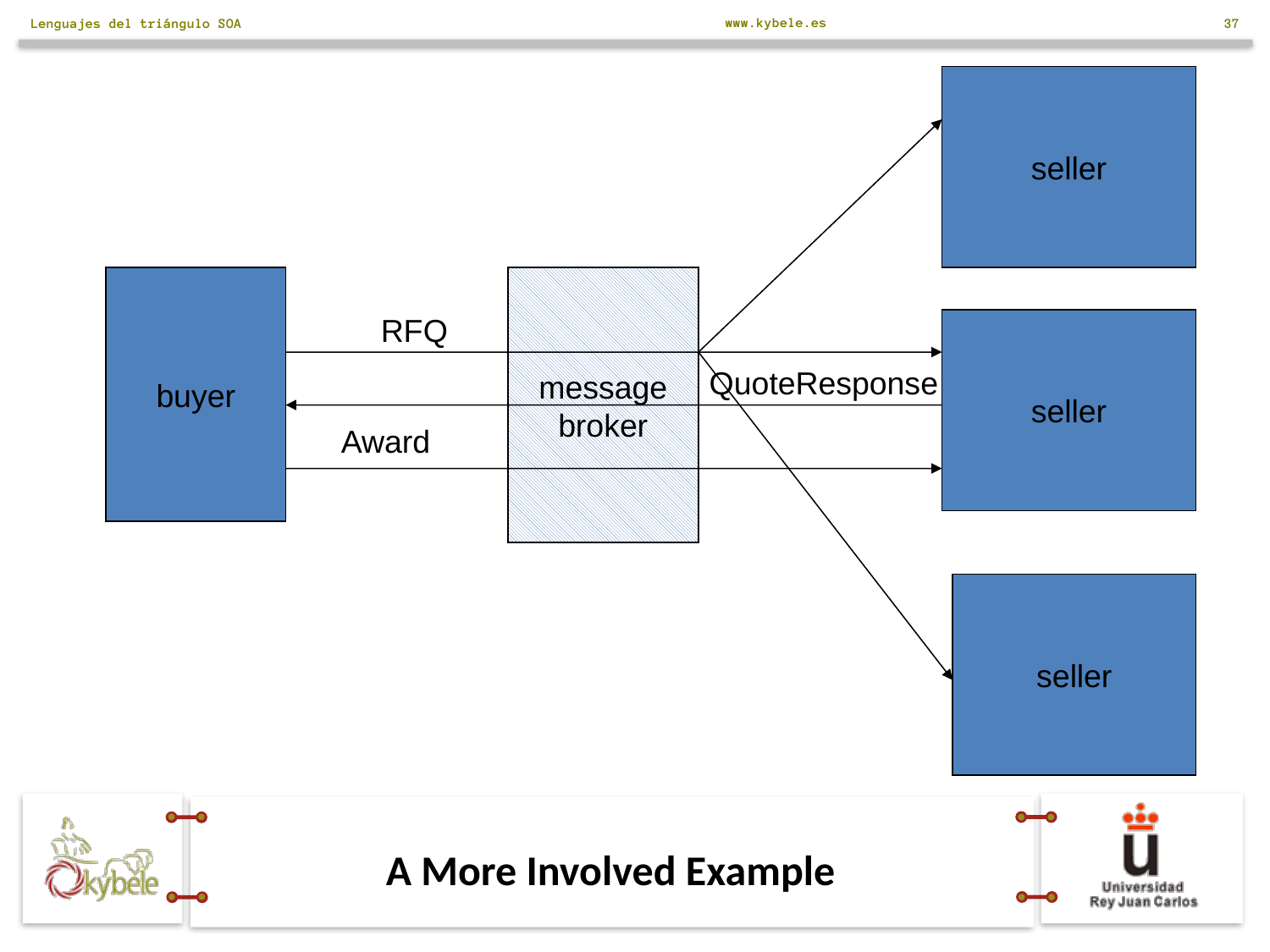

Lenguajes del triángulo SOA
37

seller

buyer
message
broker
RFQ
seller

QuoteResponse

Award

seller
# A More Involved Example